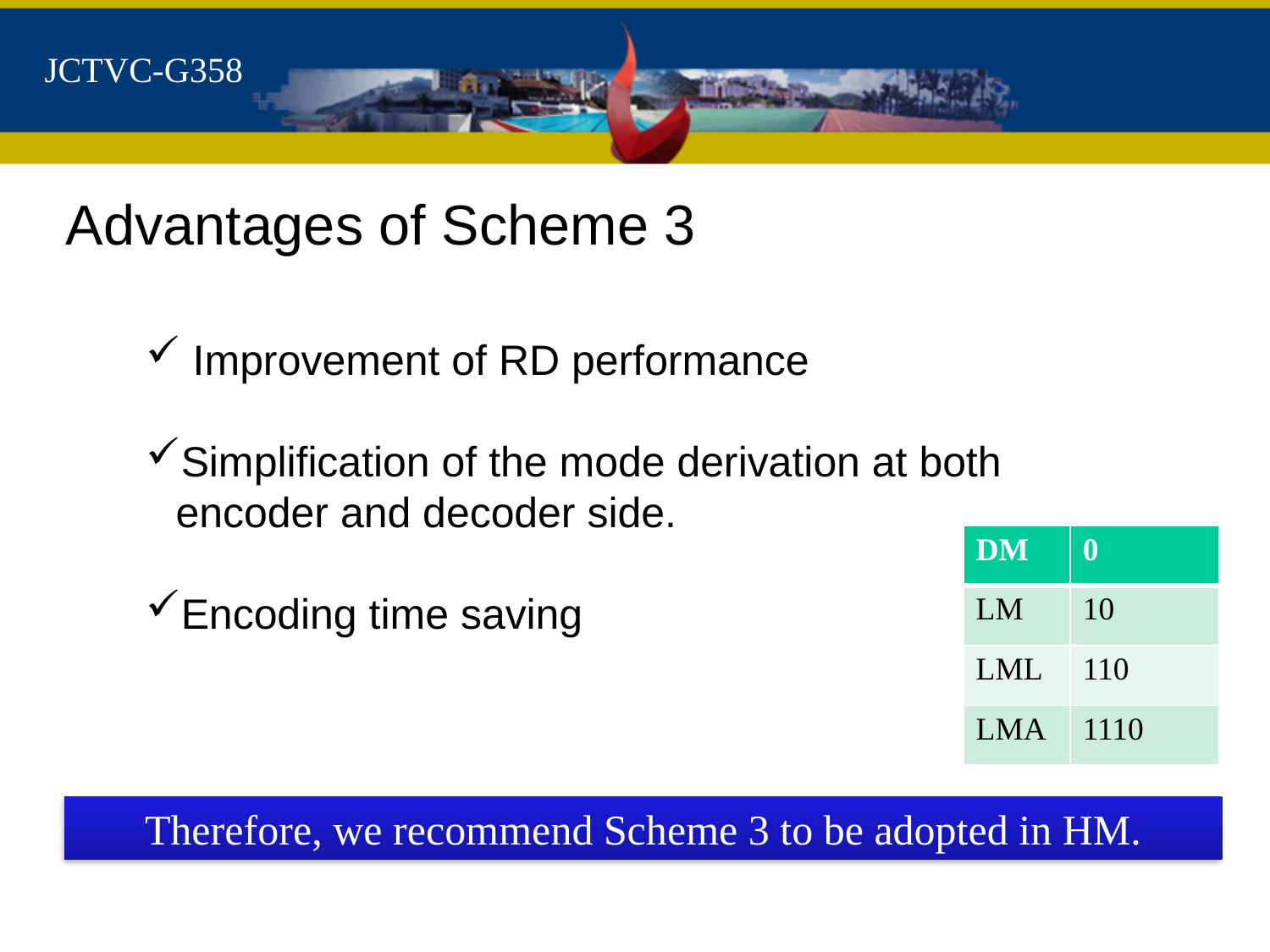

# JCTVC-G358
Advantages of Scheme 3
 Improvement of RD performance

Simplification of the mode derivation at both encoder and decoder side.

Encoding time saving

| DM | 0 |
| --- | --- |
| LM | 10 |
| LML | 110 |
| LMA | 1110 |
Therefore, we recommend Scheme 3 to be adopted in HM.